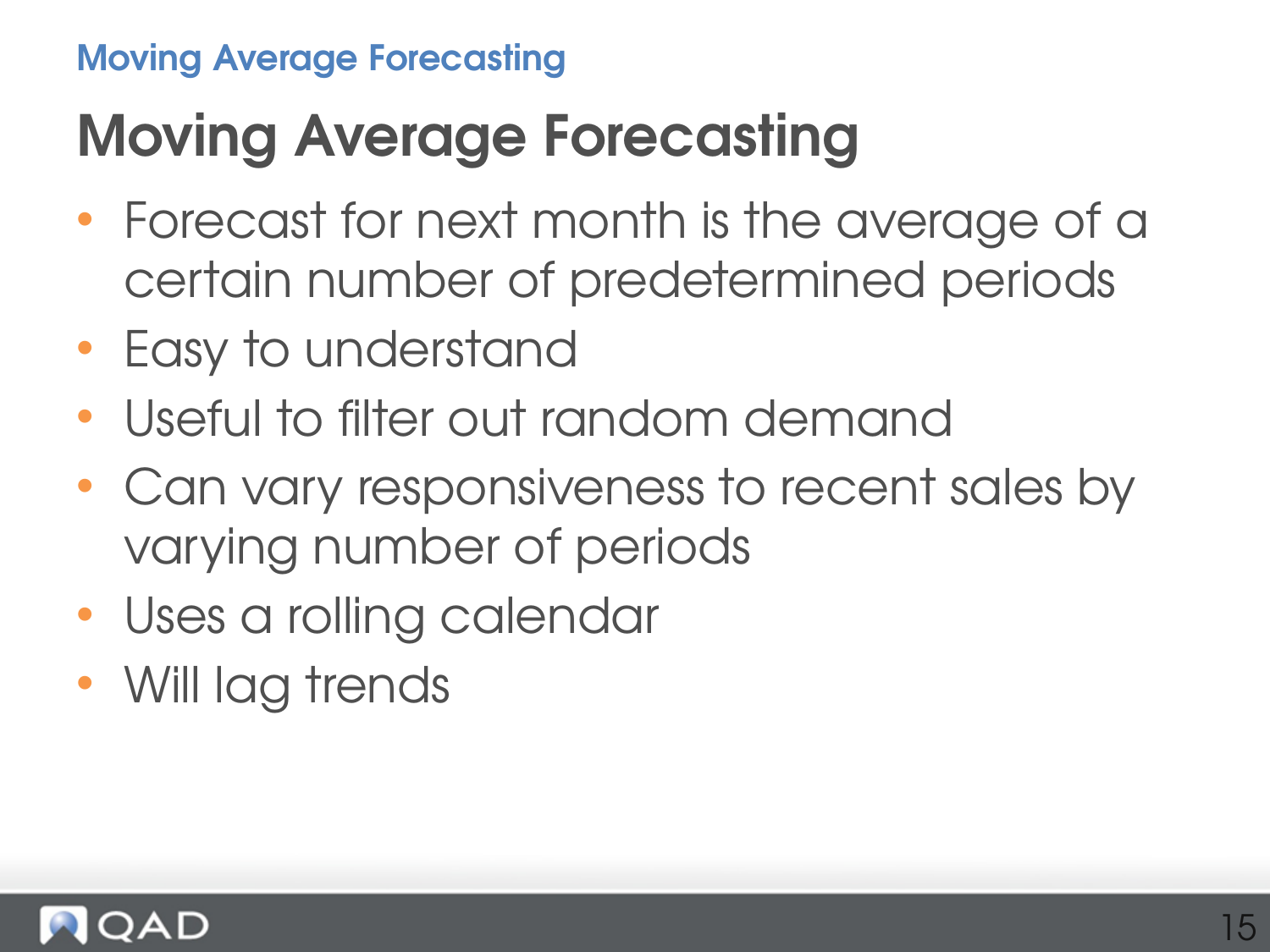

Moving Average Forecasting
# Moving Average Forecasting
Forecast for next month is the average of a certain number of predetermined periods
Easy to understand
Useful to filter out random demand
Can vary responsiveness to recent sales by varying number of periods
Uses a rolling calendar
Will lag trends

15